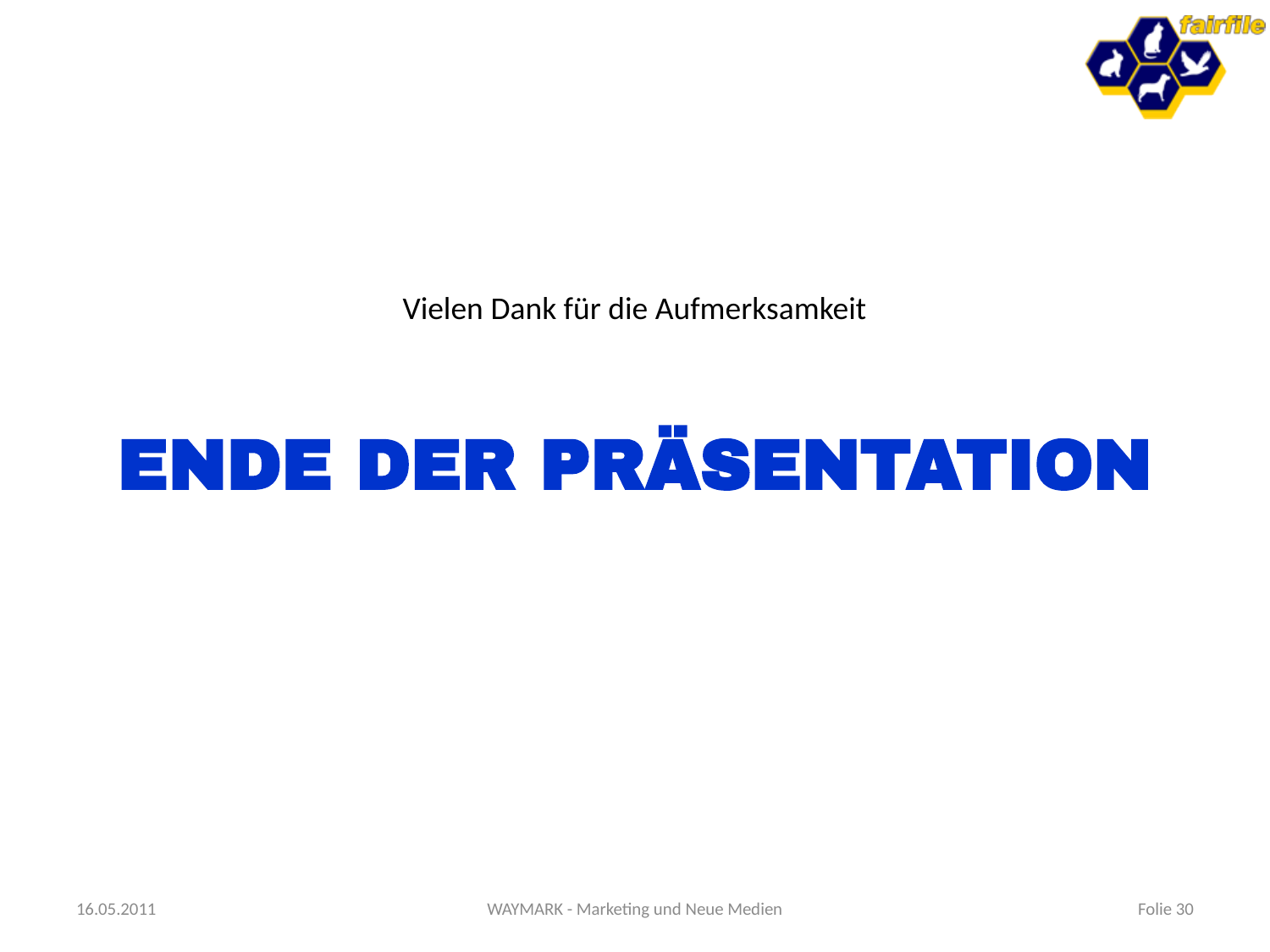

Vielen Dank für die Aufmerksamkeit
Ende der Präsentation
16.05.2011
WAYMARK - Marketing und Neue Medien
Folie 30